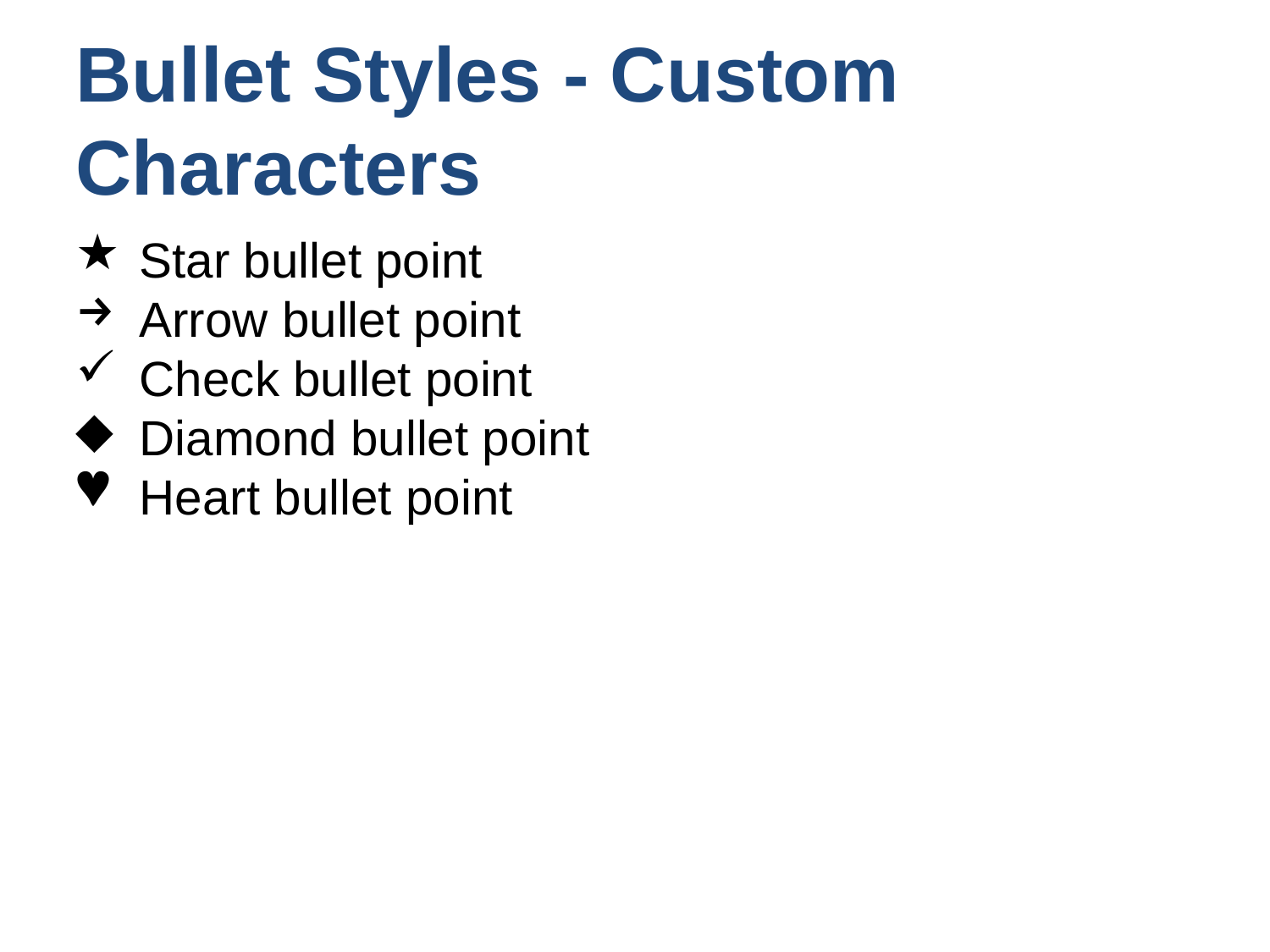

Bullet Styles - Custom Characters
Star bullet point
Arrow bullet point
Check bullet point
Diamond bullet point
Heart bullet point